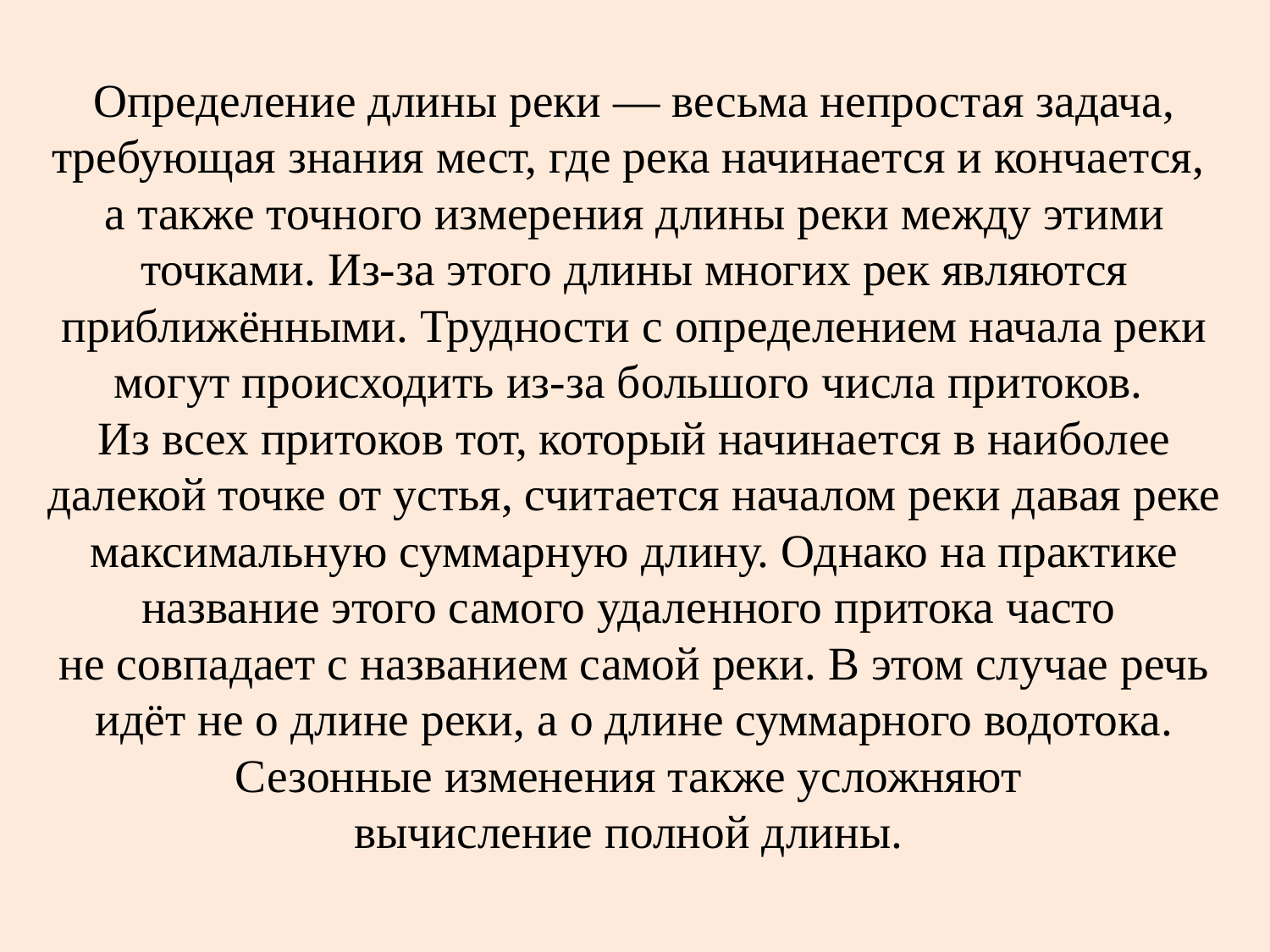

# Определение длины реки — весьма непростая задача, требующая знания мест, где река начинается и кончается, а также точного измерения длины реки между этими точками. Из-за этого длины многих рек являются приближёнными. Трудности с определением начала реки могут происходить из-за большого числа притоков. Из всех притоков тот, который начинается в наиболее далекой точке от устья, считается началом реки давая реке максимальную суммарную длину. Однако на практике название этого самого удаленного притока часто не совпадает с названием самой реки. В этом случае речь идёт не о длине реки, а о длине суммарного водотока. Сезонные изменения также усложняют вычисление полной длины.